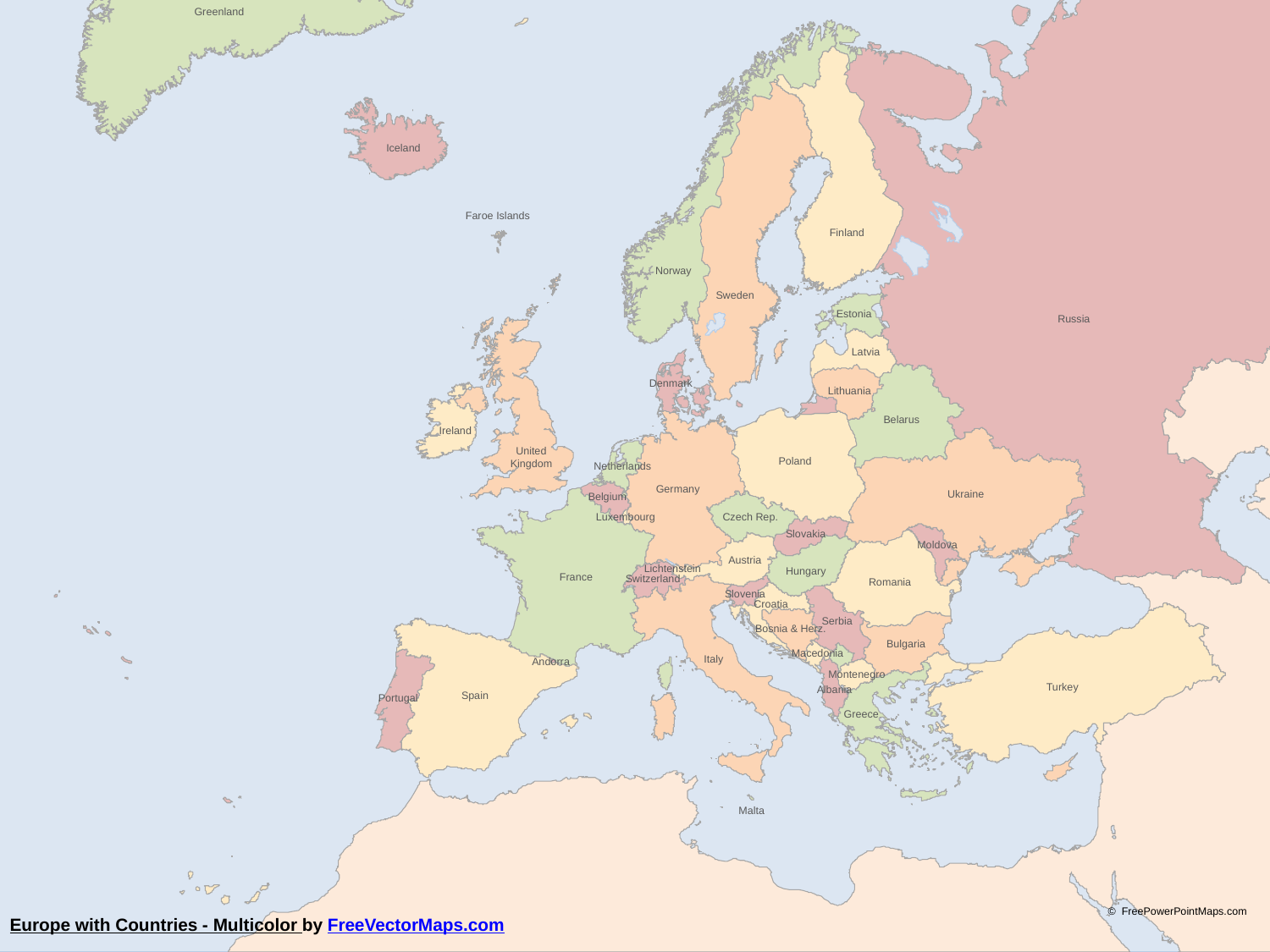

Greenland
Iceland
Faroe Islands
Finland
Norway
Sweden
Estonia
Russia
Latvia
Denmark
Lithuania
Belarus
Ireland
United
Kingdom
Poland
Netherlands
Germany
Ukraine
Belgium
Czech Rep.
Luxembourg
Slovakia
Moldova
Austria
Lichtenstein
Hungary
France
Switzerland
Romania
Slovenia
Croatia
Serbia
Bosnia & Herz.
Bulgaria
Macedonia
Italy
Andorra
Montenegro
Turkey
Albania
Spain
Portugal
Greece
Malta

©  FreePowerPointMaps.com
Europe with Countries - Multicolor by FreeVectorMaps.com